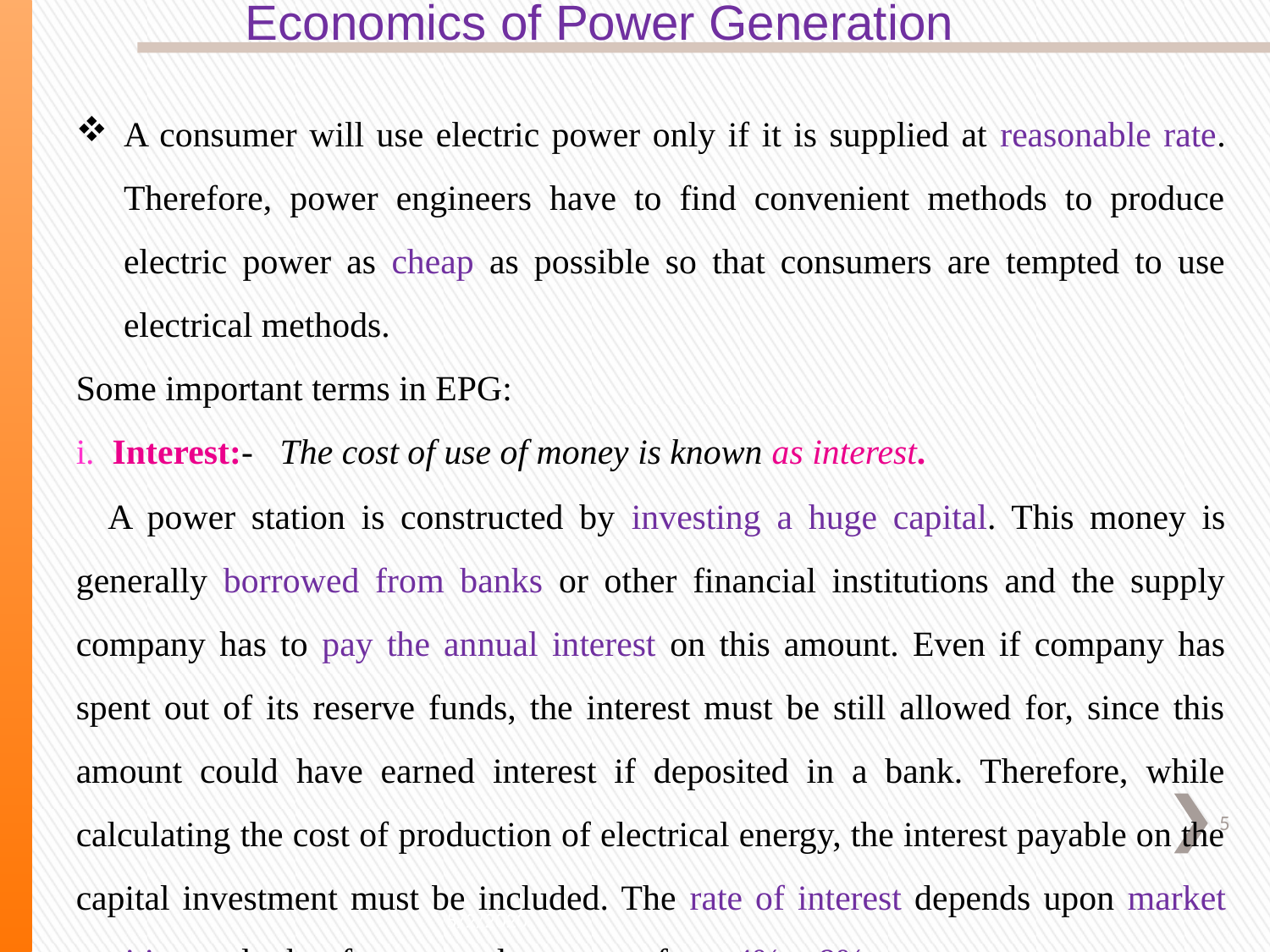

Economics of Power Generation

A consumer will use electric power only if it is supplied at reasonable rate. Therefore, power engineers have to find convenient methods to produce electric power as cheap as possible so that consumers are tempted to use electrical methods.
Some important terms in EPG:
i.  Interest:-   The cost of use of money is known as interest.
A power station is constructed by investing a huge capital. This money is generally borrowed from banks or other financial institutions and the supply company has to pay the annual interest on this amount. Even if company has spent out of its reserve funds, the interest must be still allowed for, since this amount could have earned interest if deposited in a bank. Therefore, while calculating the cost of production of electrical energy, the interest payable on the capital investment must be included. The rate of interest depends upon market position and other factors, and may vary from 4%to 8% per annum.

5
5/2/2020